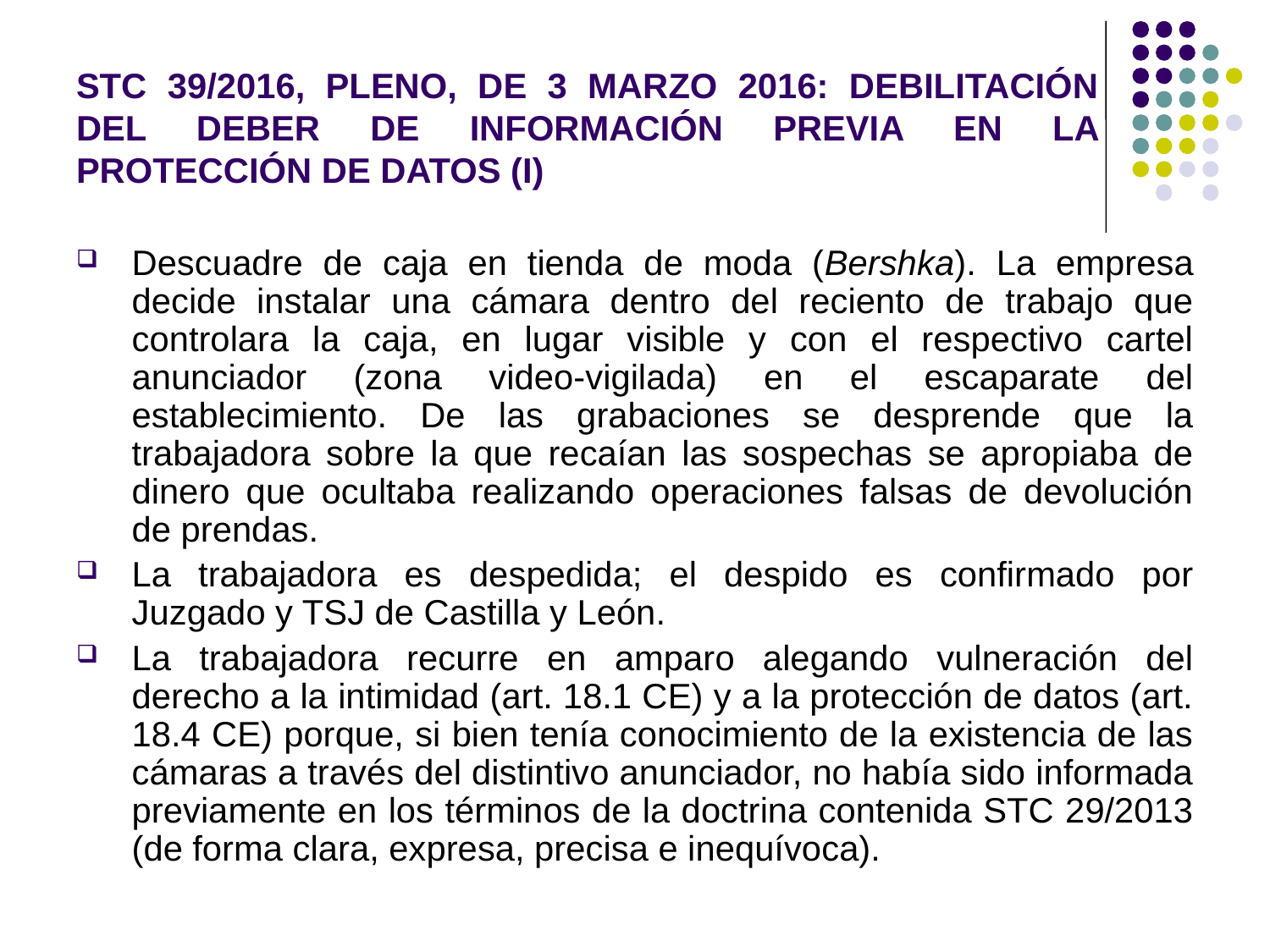

# STC 39/2016, PLENO, DE 3 MARZO 2016: DEBILITACIÓN DEL DEBER DE INFORMACIÓN PREVIA EN LA PROTECCIÓN DE DATOS (I)
Descuadre de caja en tienda de moda (Bershka). La empresa decide instalar una cámara dentro del reciento de trabajo que controlara la caja, en lugar visible y con el respectivo cartel anunciador (zona video-vigilada) en el escaparate del establecimiento. De las grabaciones se desprende que la trabajadora sobre la que recaían las sospechas se apropiaba de dinero que ocultaba realizando operaciones falsas de devolución de prendas.
La trabajadora es despedida; el despido es confirmado por Juzgado y TSJ de Castilla y León.
La trabajadora recurre en amparo alegando vulneración del derecho a la intimidad (art. 18.1 CE) y a la protección de datos (art. 18.4 CE) porque, si bien tenía conocimiento de la existencia de las cámaras a través del distintivo anunciador, no había sido informada previamente en los términos de la doctrina contenida STC 29/2013 (de forma clara, expresa, precisa e inequívoca).